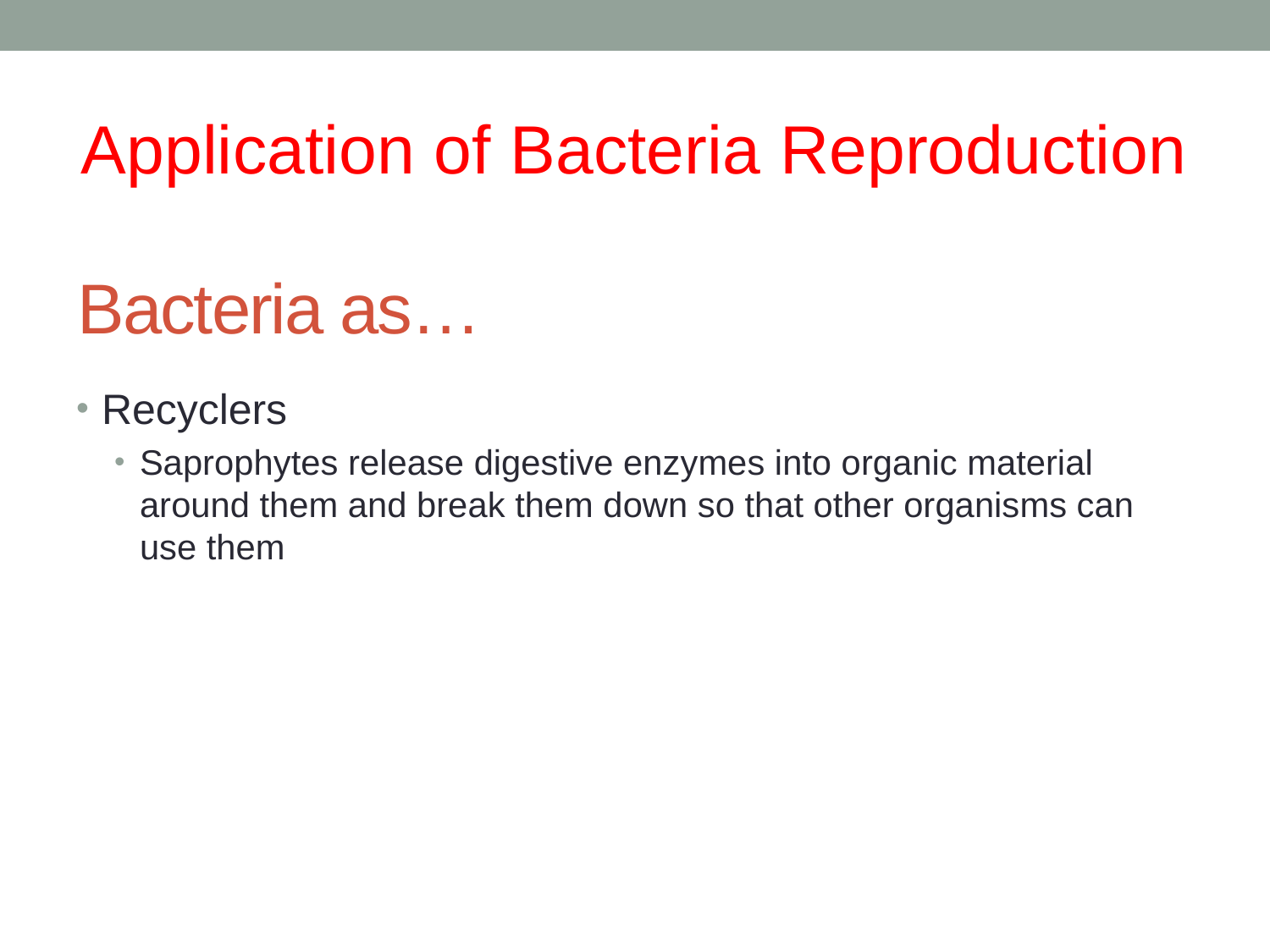

Application of Bacteria Reproduction
# Bacteria as…
Recyclers
Saprophytes release digestive enzymes into organic material around them and break them down so that other organisms can use them